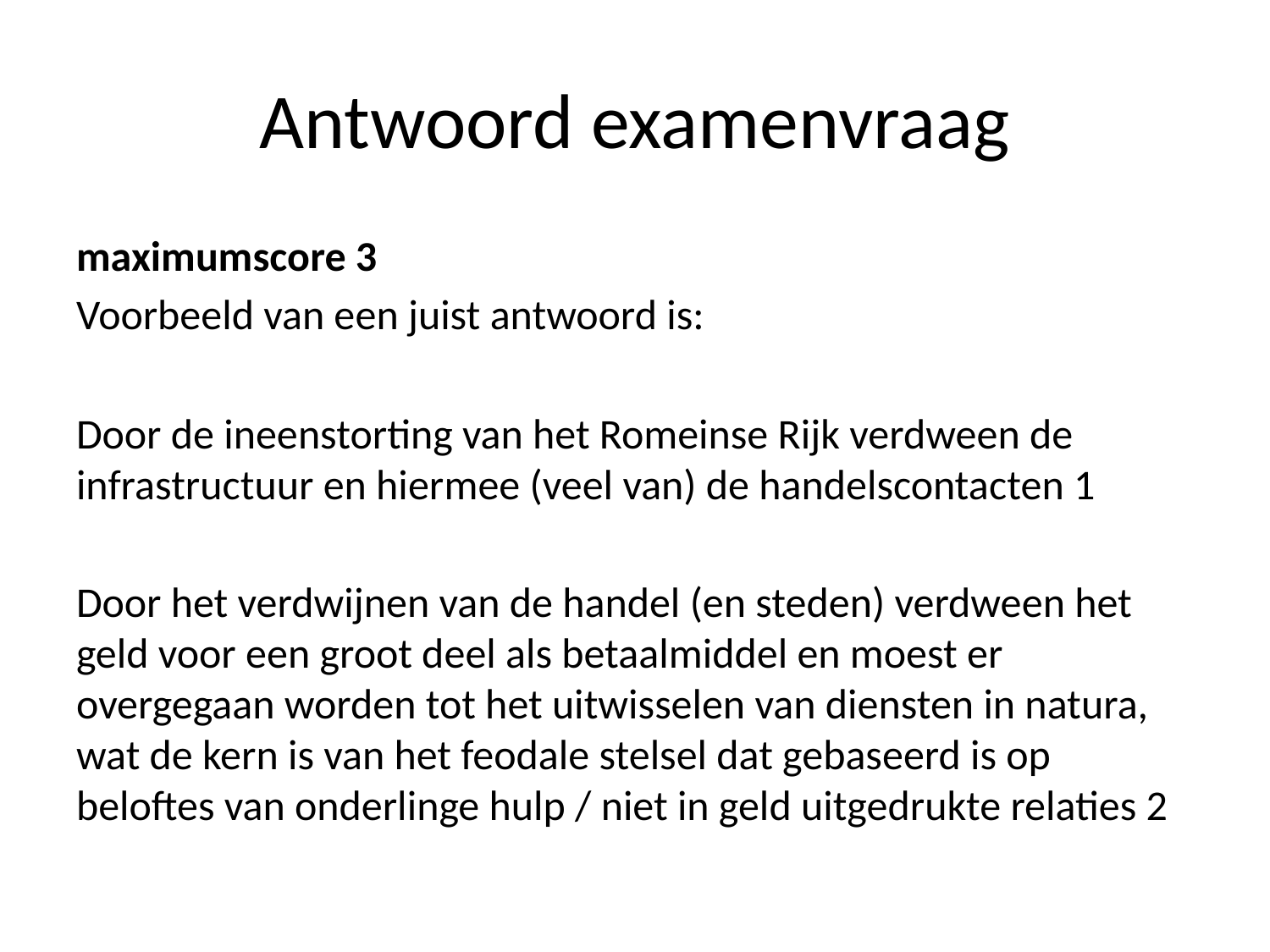

# Antwoord examenvraag
maximumscore 3
Voorbeeld van een juist antwoord is:

Door de ineenstorting van het Romeinse Rijk verdween de infrastructuur en hiermee (veel van) de handelscontacten 1

Door het verdwijnen van de handel (en steden) verdween het geld voor een groot deel als betaalmiddel en moest er overgegaan worden tot het uitwisselen van diensten in natura, wat de kern is van het feodale stelsel dat gebaseerd is op beloftes van onderlinge hulp / niet in geld uitgedrukte relaties 2